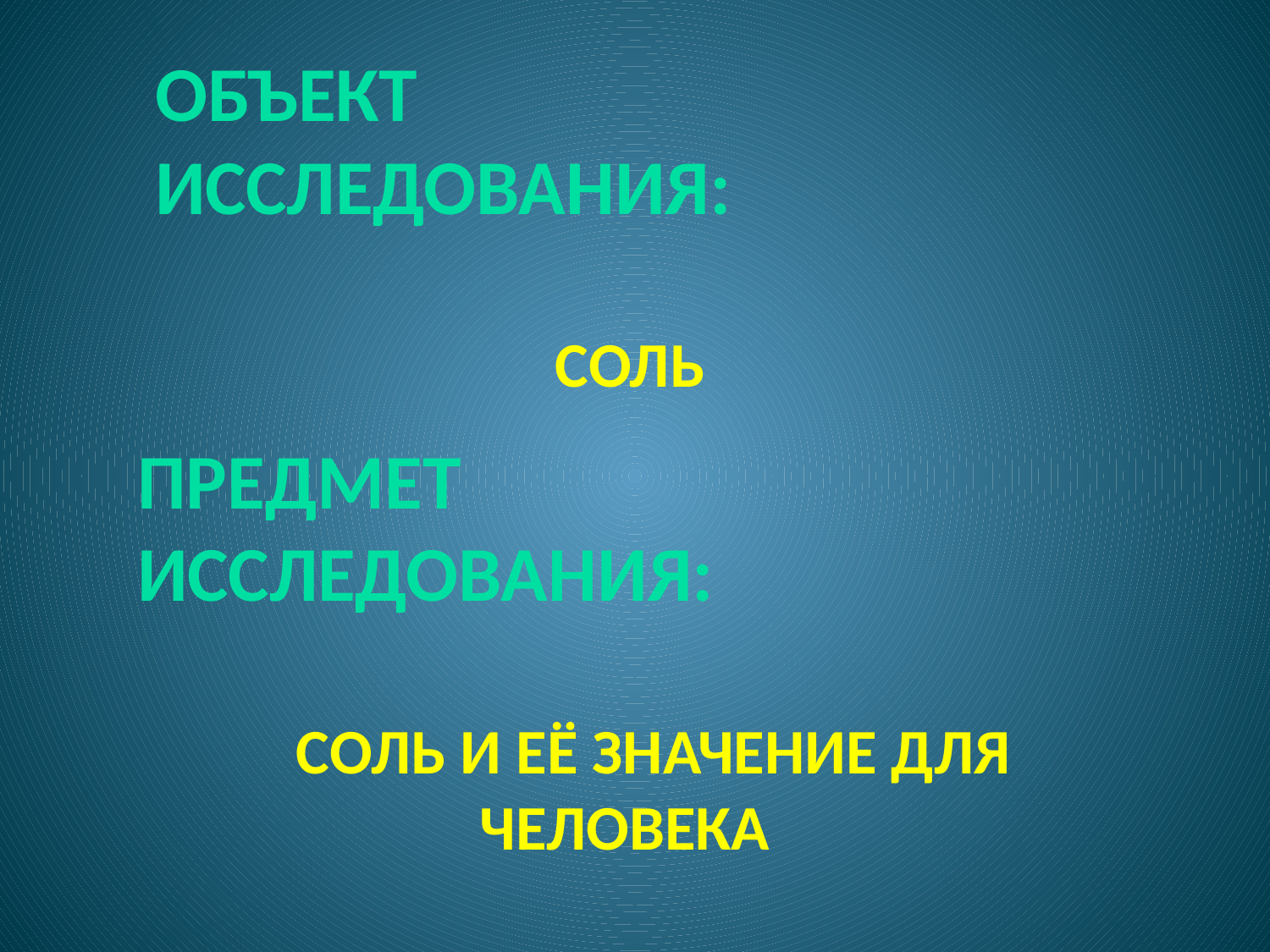

Объект
 исследования:

                             Соль

предмет        исследования:

           соль и её значение для        человека